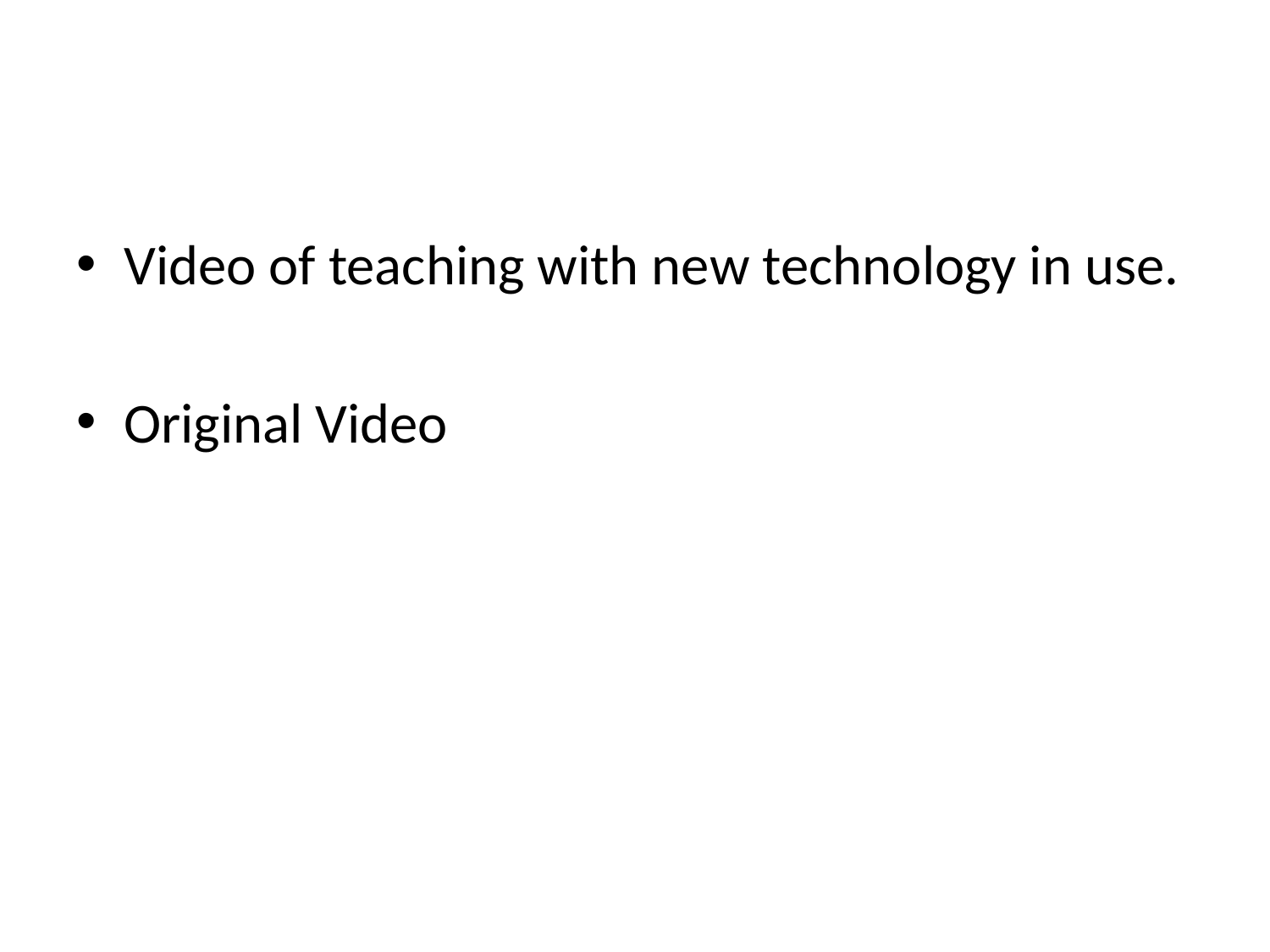

#
Video of teaching with new technology in use.

Original Video